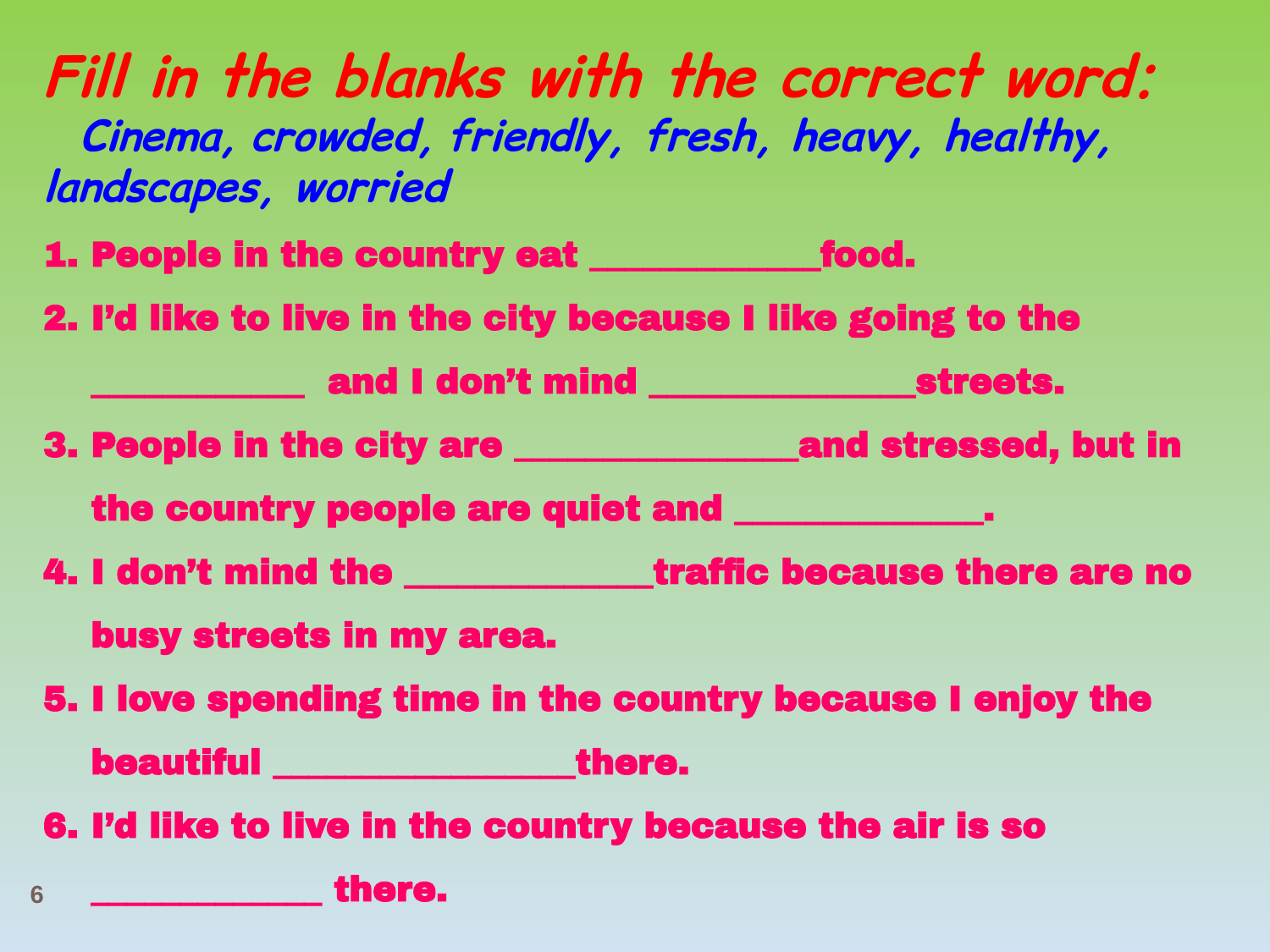

Fill in the blanks with the correct word:
  Cinema, crowded, friendly, fresh, heavy, healthy,    landscapes, worried
People in the country eat _____________food.
I’d like to live in the city because I like going to the ____________  and I don’t mind _______________streets.
People in the city are ________________and stressed, but in the country people are quiet and ______________.
I don’t mind the ______________traffic because there are no busy streets in my area.
I love spending time in the country because I enjoy the beautiful _________________there.
I’d like to live in the country because the air is so _____________ there.

6